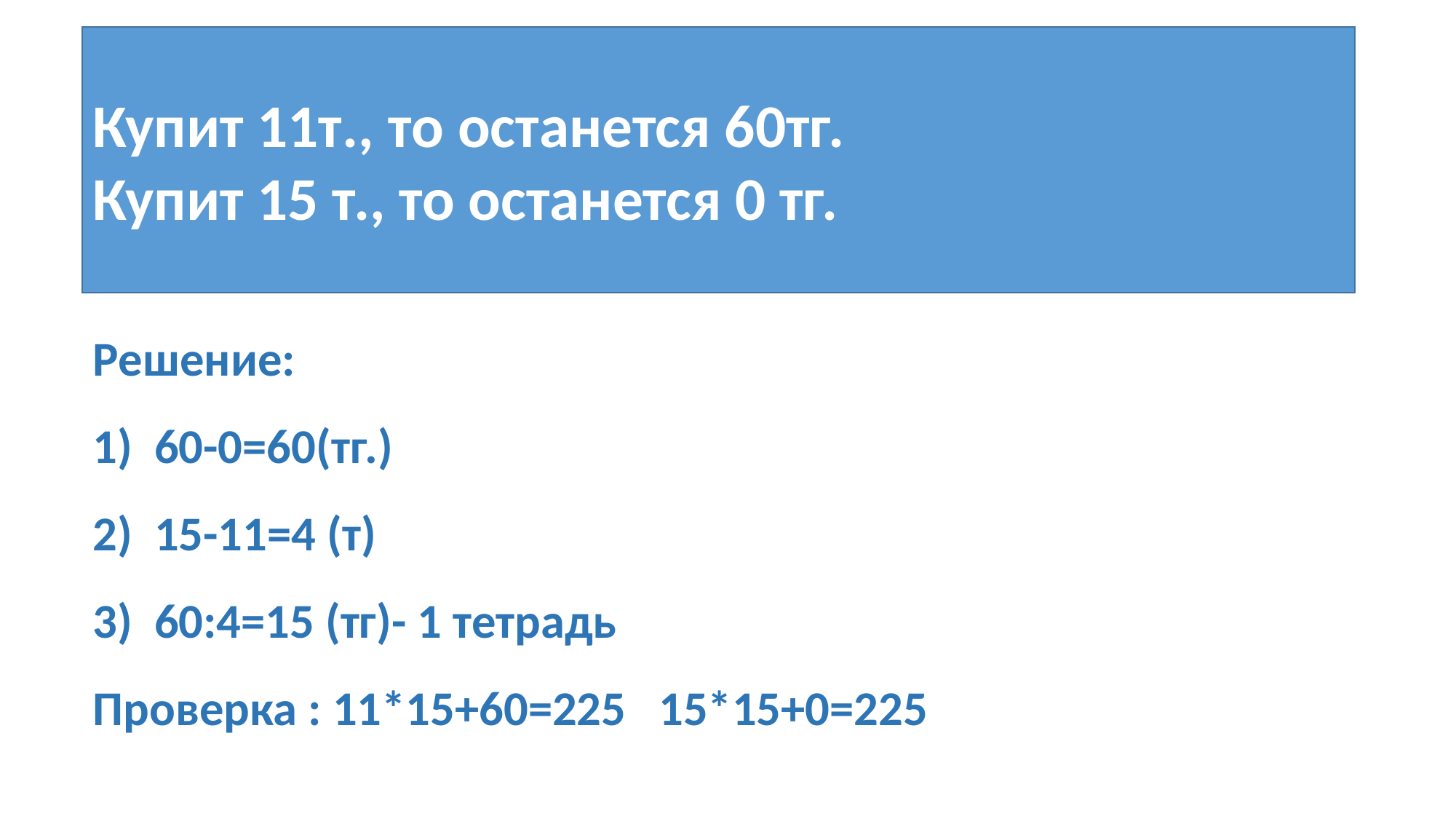

Купит 11т., то останется 60тг.
Купит 15 т., то останется 0 тг.
Решение:
60-0=60(тг.)
15-11=4 (т)
60:4=15 (тг)- 1 тетрадь
Проверка : 11*15+60=225   15*15+0=225